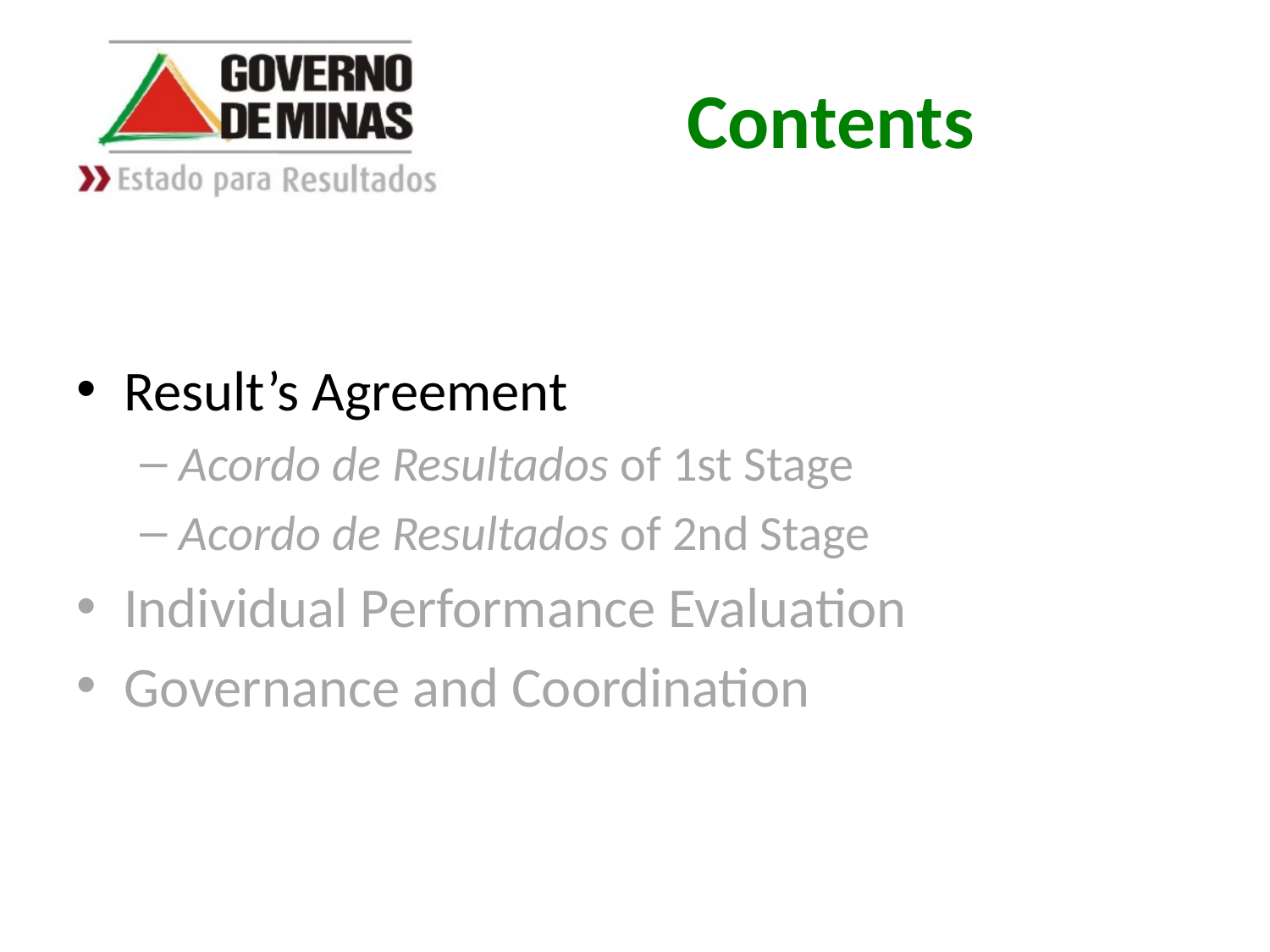

Contents
Result’s Agreement
Acordo de Resultados of 1st Stage
Acordo de Resultados of 2nd Stage
Individual Performance Evaluation
Governance and Coordination